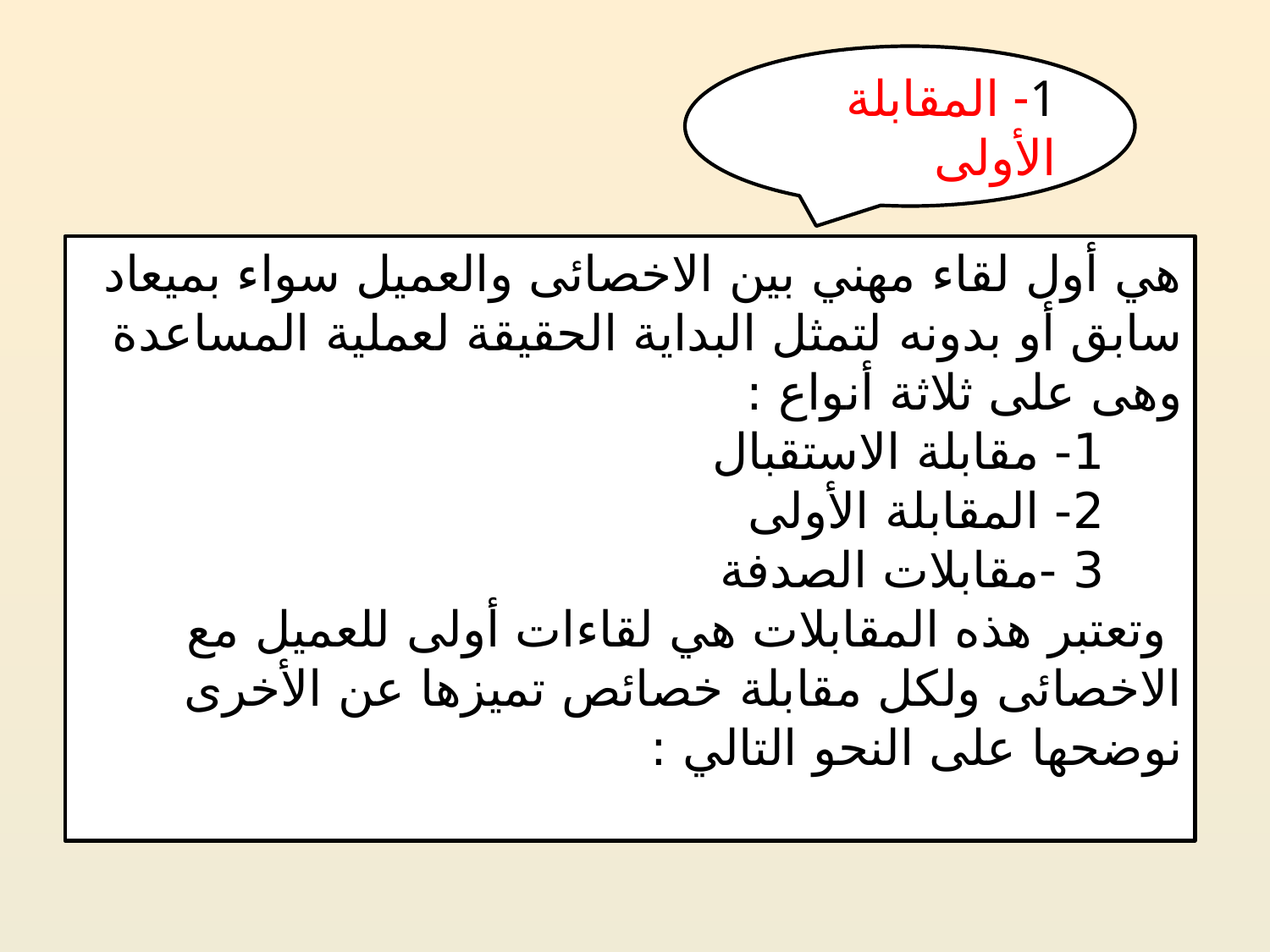

1- المقابلة الأولى
هي أول لقاء مهني بين الاخصائى والعميل سواء بميعاد سابق أو بدونه لتمثل البداية الحقيقة لعملية المساعدة وهى على ثلاثة أنواع :
     1- مقابلة الاستقبال
     2- المقابلة الأولى
     3 -مقابلات الصدفة
 وتعتبر هذه المقابلات هي لقاءات أولى للعميل مع الاخصائى ولكل مقابلة خصائص تميزها عن الأخرى نوضحها على النحو التالي :